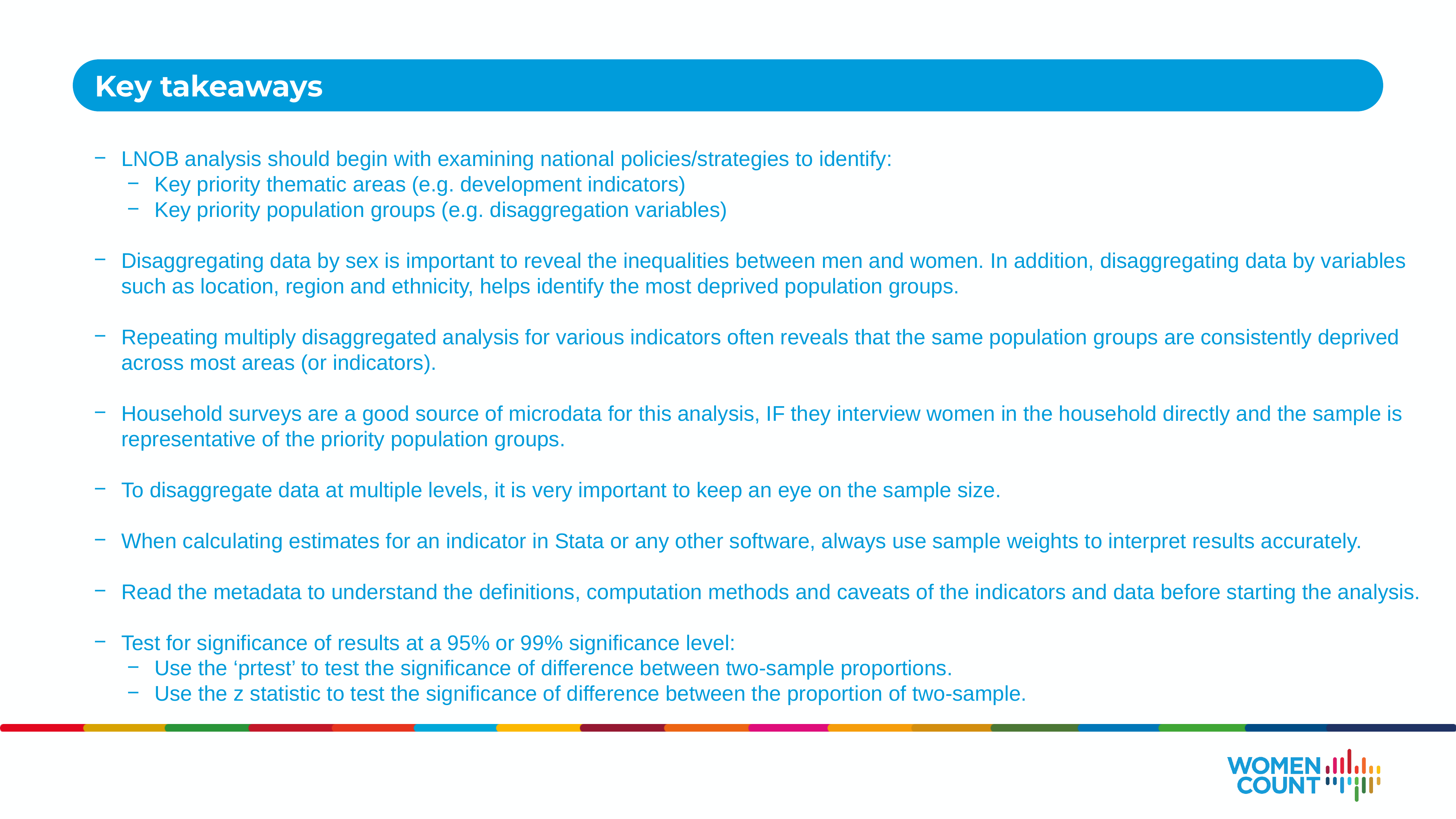

Key takeaways
LNOB analysis should begin with examining national policies/strategies to identify:
Key priority thematic areas (e.g. development indicators)
Key priority population groups (e.g. disaggregation variables)

Disaggregating data by sex is important to reveal the inequalities between men and women. In addition, disaggregating data by variables such as location, region and ethnicity, helps identify the most deprived population groups.

Repeating multiply disaggregated analysis for various indicators often reveals that the same population groups are consistently deprived across most areas (or indicators).

Household surveys are a good source of microdata for this analysis, IF they interview women in the household directly and the sample is representative of the priority population groups.

To disaggregate data at multiple levels, it is very important to keep an eye on the sample size.

When calculating estimates for an indicator in Stata or any other software, always use sample weights to interpret results accurately.

Read the metadata to understand the definitions, computation methods and caveats of the indicators and data before starting the analysis.

Test for significance of results at a 95% or 99% significance level:
Use the ‘prtest’ to test the significance of difference between two-sample proportions.
Use the z statistic to test the significance of difference between the proportion of two-sample.